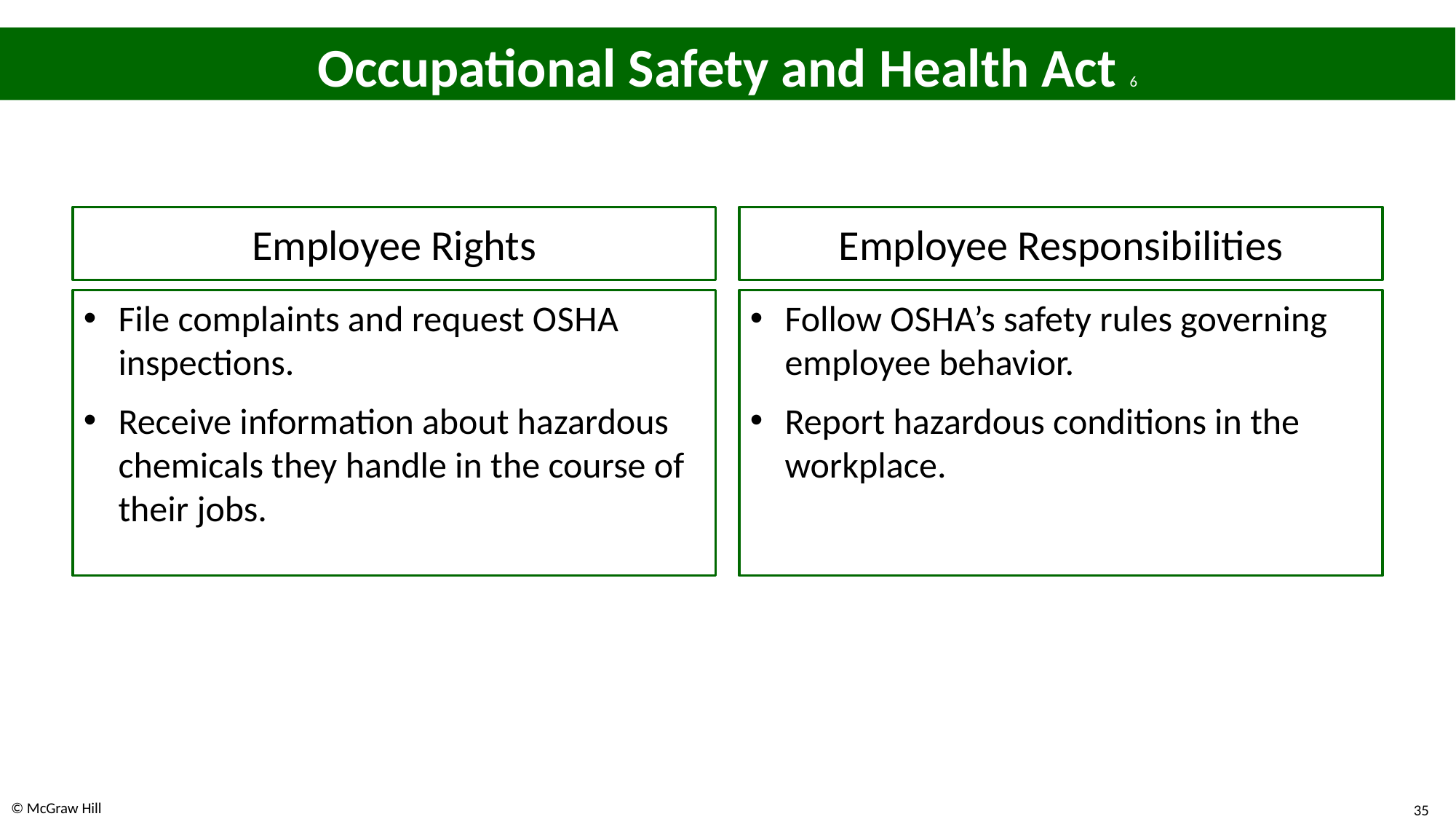

# Occupational Safety and Health Act 6
Employee Responsibilities
Employee Rights
Follow O S H A’s safety rules governing employee behavior.
Report hazardous conditions in the workplace.
File complaints and request O S H A inspections.
Receive information about hazardous chemicals they handle in the course of their jobs.